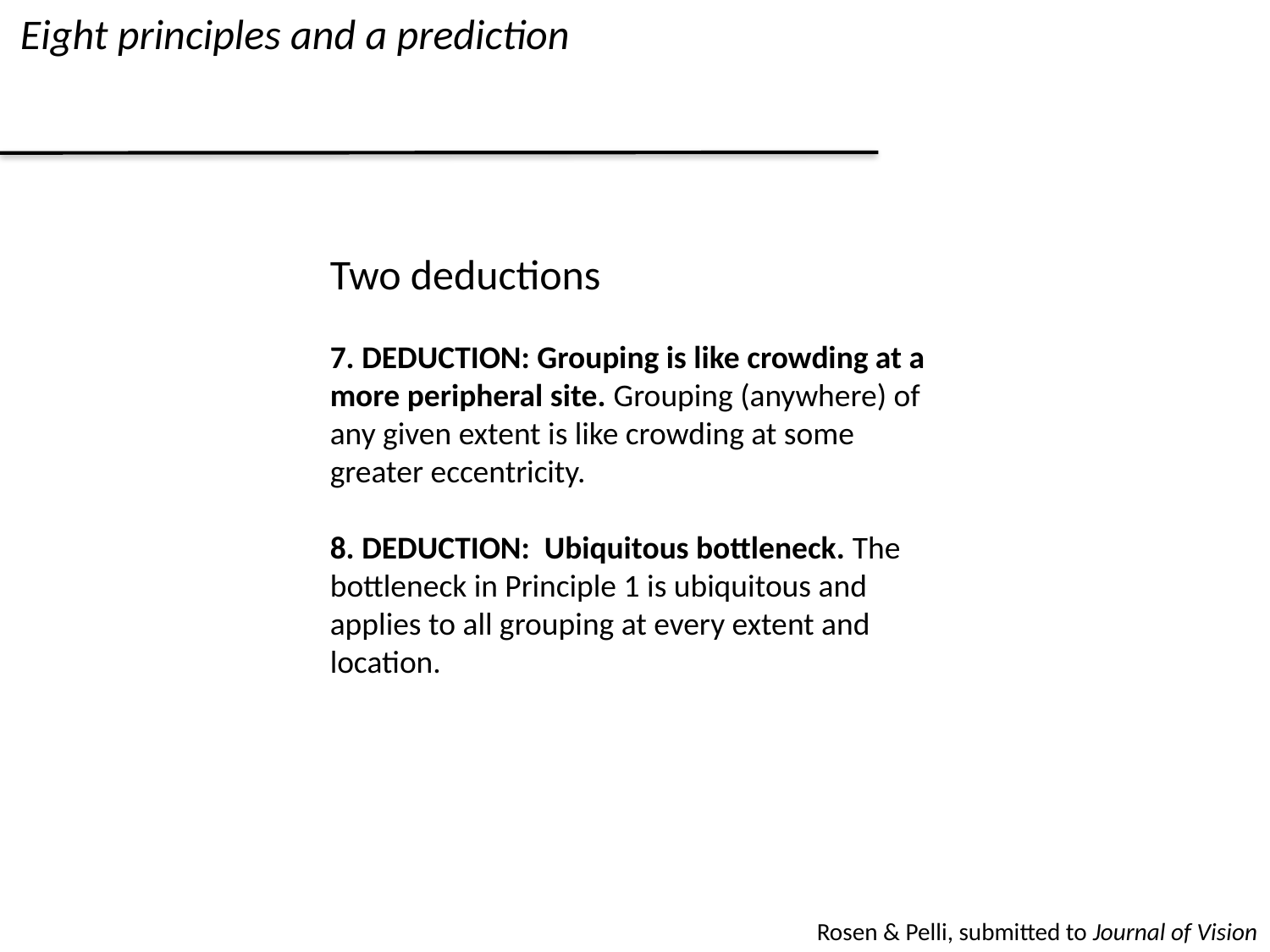

Eight principles and a prediction
Two deductions

7. DEDUCTION: Grouping is like crowding at a more peripheral site. Grouping (anywhere) of any given extent is like crowding at some greater eccentricity.

8. DEDUCTION:  Ubiquitous bottleneck. The bottleneck in Principle 1 is ubiquitous and applies to all grouping at every extent and location.

Rosen & Pelli, submitted to Journal of Vision